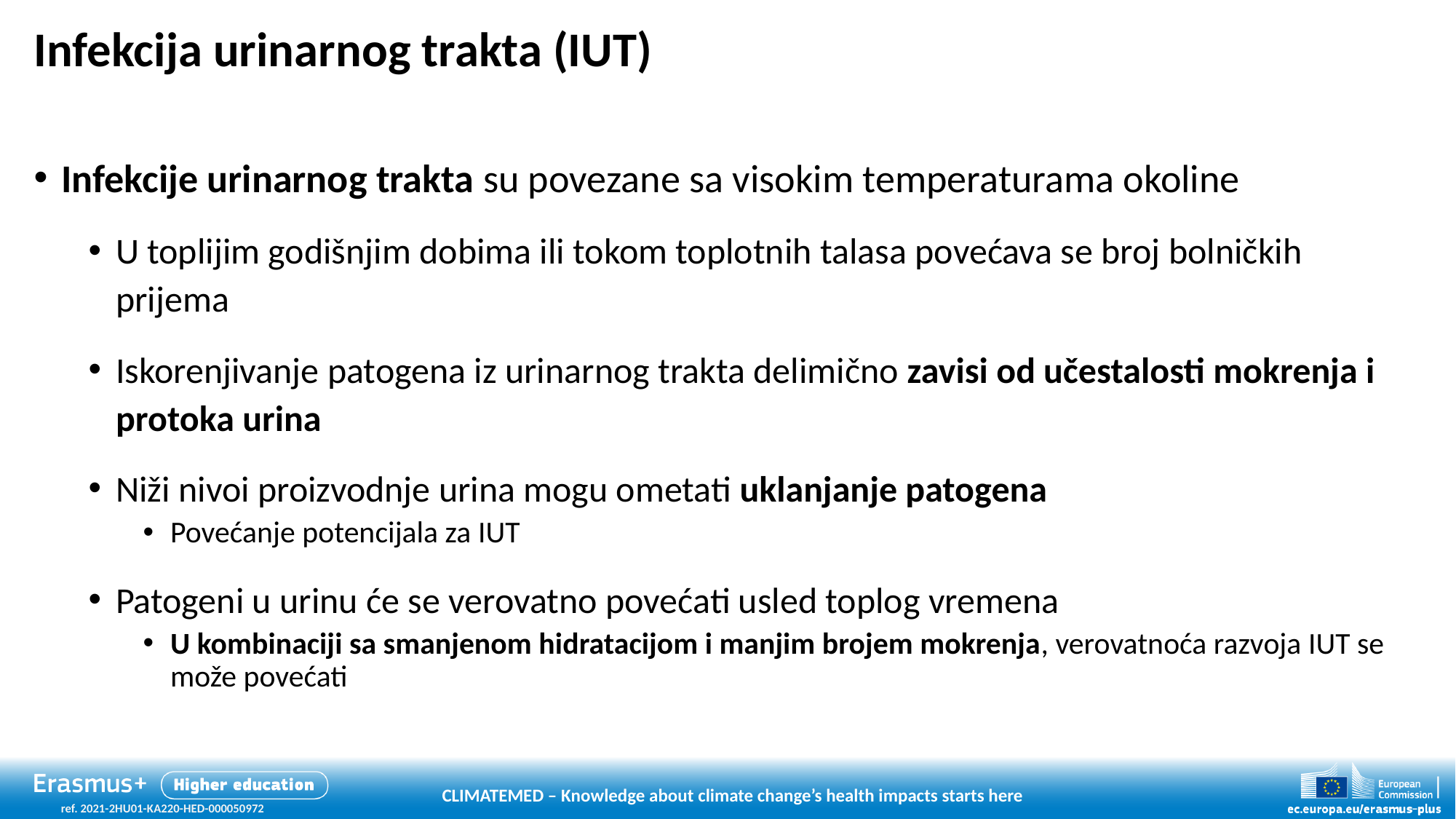

# Infekcija urinarnog trakta (IUT)
Infekcije urinarnog trakta su povezane sa visokim temperaturama okoline
U toplijim godišnjim dobima ili tokom toplotnih talasa povećava se broj bolničkih prijema
Iskorenjivanje patogena iz urinarnog trakta delimično zavisi od učestalosti mokrenja i protoka urina
Niži nivoi proizvodnje urina mogu ometati uklanjanje patogena
Povećanje potencijala za IUT
Patogeni u urinu će se verovatno povećati usled toplog vremena
U kombinaciji sa smanjenom hidratacijom i manjim brojem mokrenja, verovatnoća razvoja IUT se može povećati